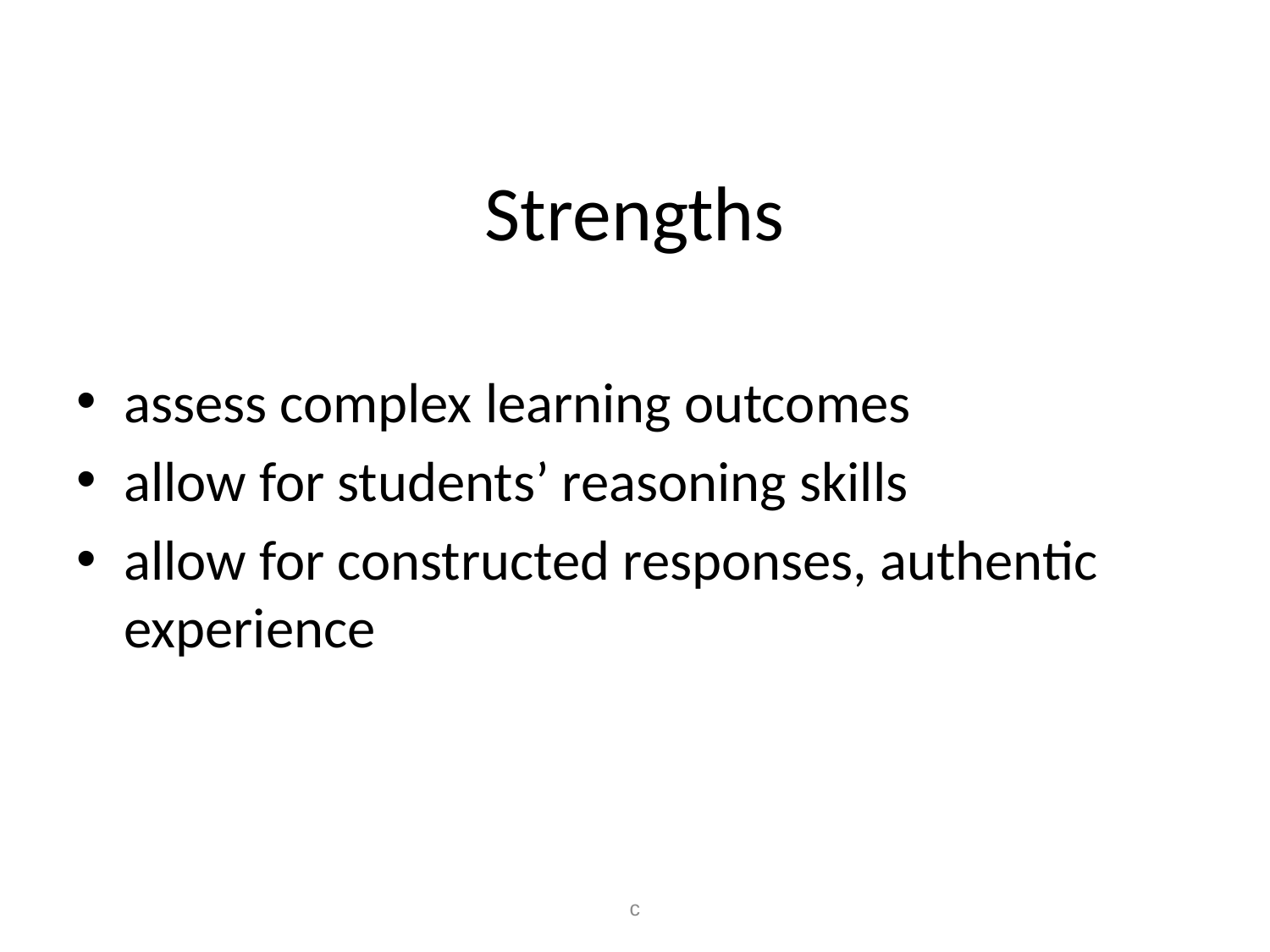

# Strengths
assess complex learning outcomes
allow for students’ reasoning skills
allow for constructed responses, authentic experience

c